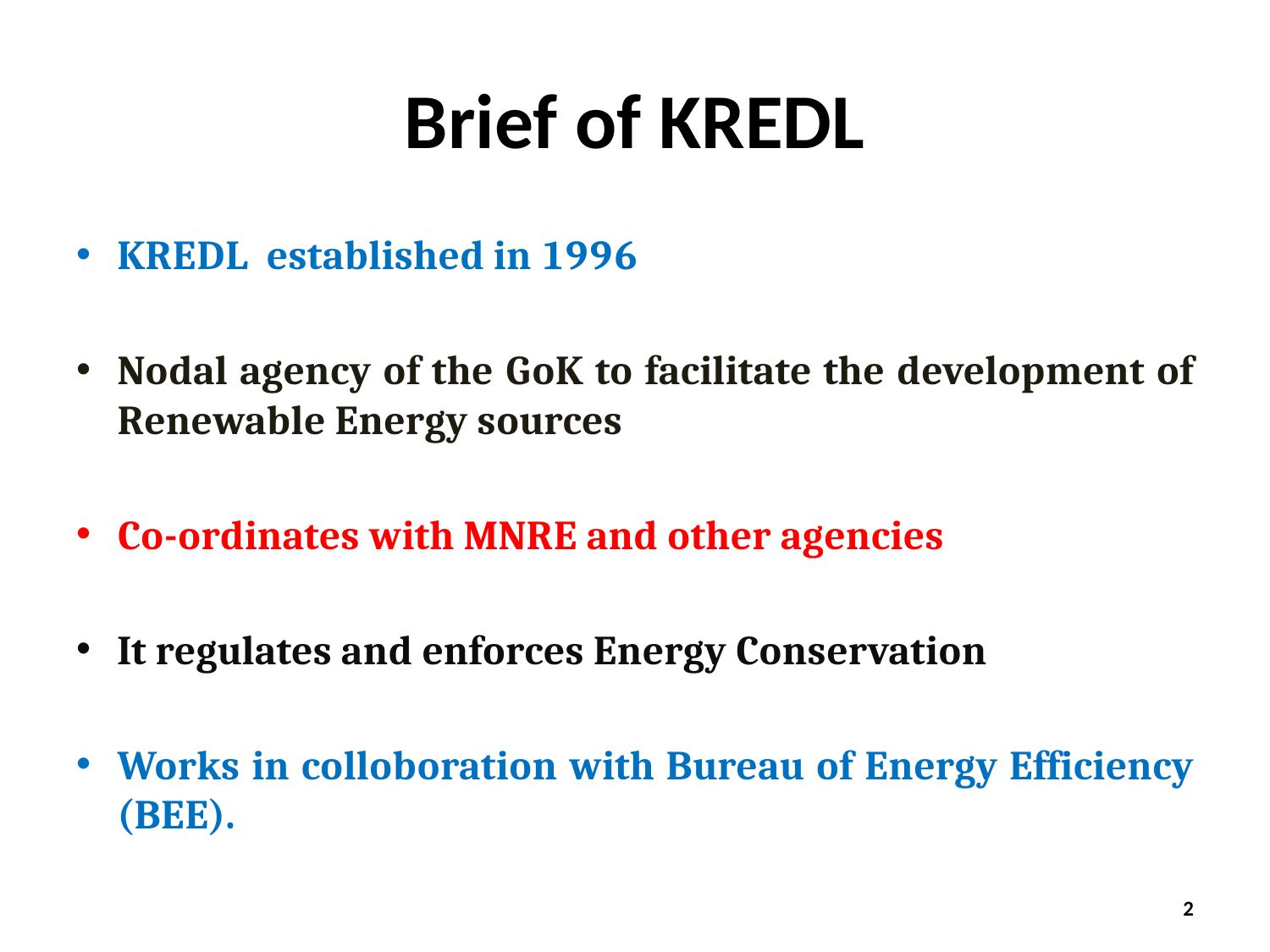

# Brief of KREDL
KREDL  established in 1996

Nodal agency of the GoK to facilitate the development of Renewable Energy sources

Co-ordinates with MNRE and other agencies

It regulates and enforces Energy Conservation

Works in colloboration with Bureau of Energy Efficiency (BEE).

2